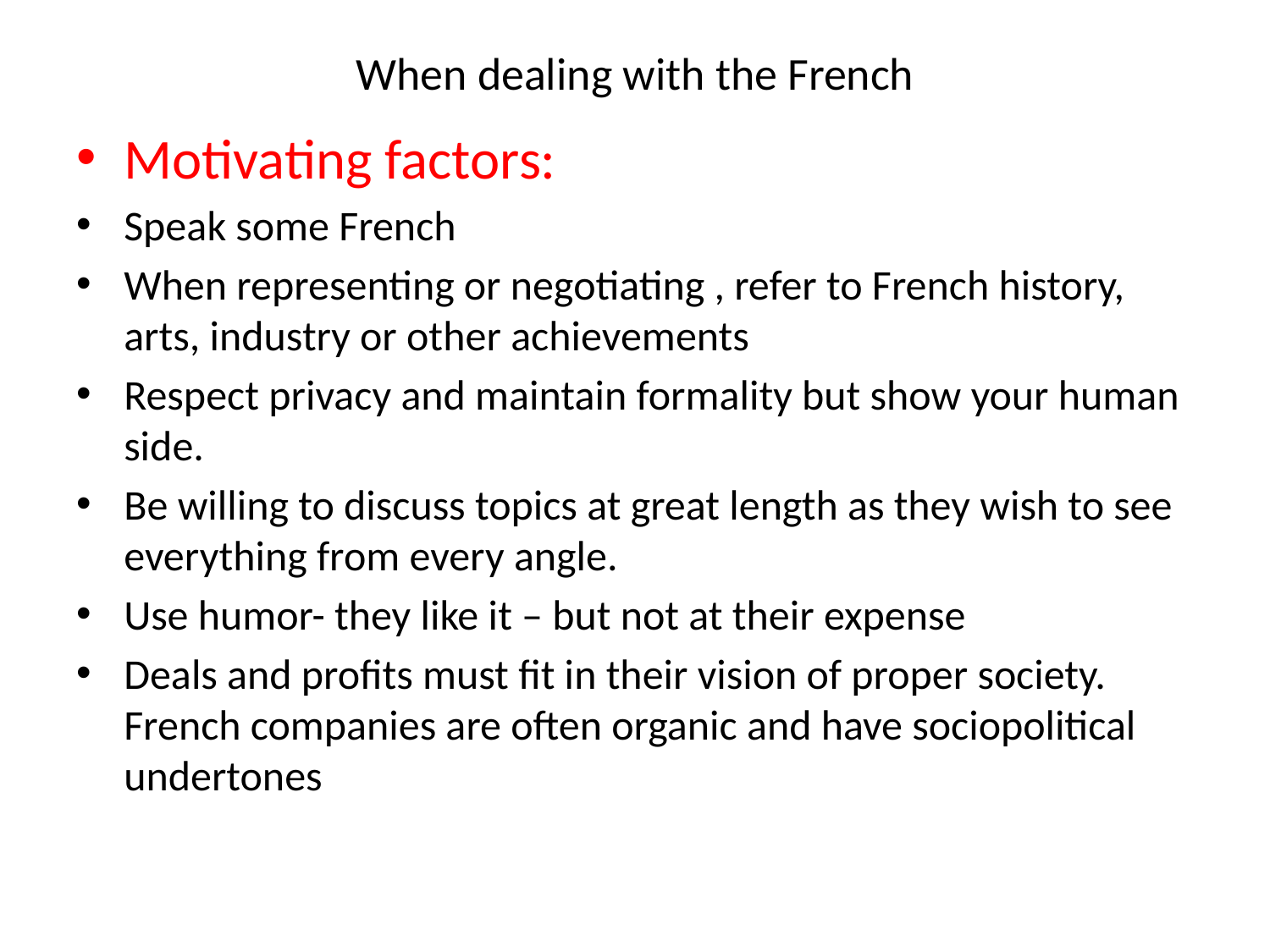

# When dealing with the French
Motivating factors:
Speak some French
When representing or negotiating , refer to French history, arts, industry or other achievements
Respect privacy and maintain formality but show your human side.
Be willing to discuss topics at great length as they wish to see everything from every angle.
Use humor- they like it – but not at their expense
Deals and profits must fit in their vision of proper society. French companies are often organic and have sociopolitical undertones